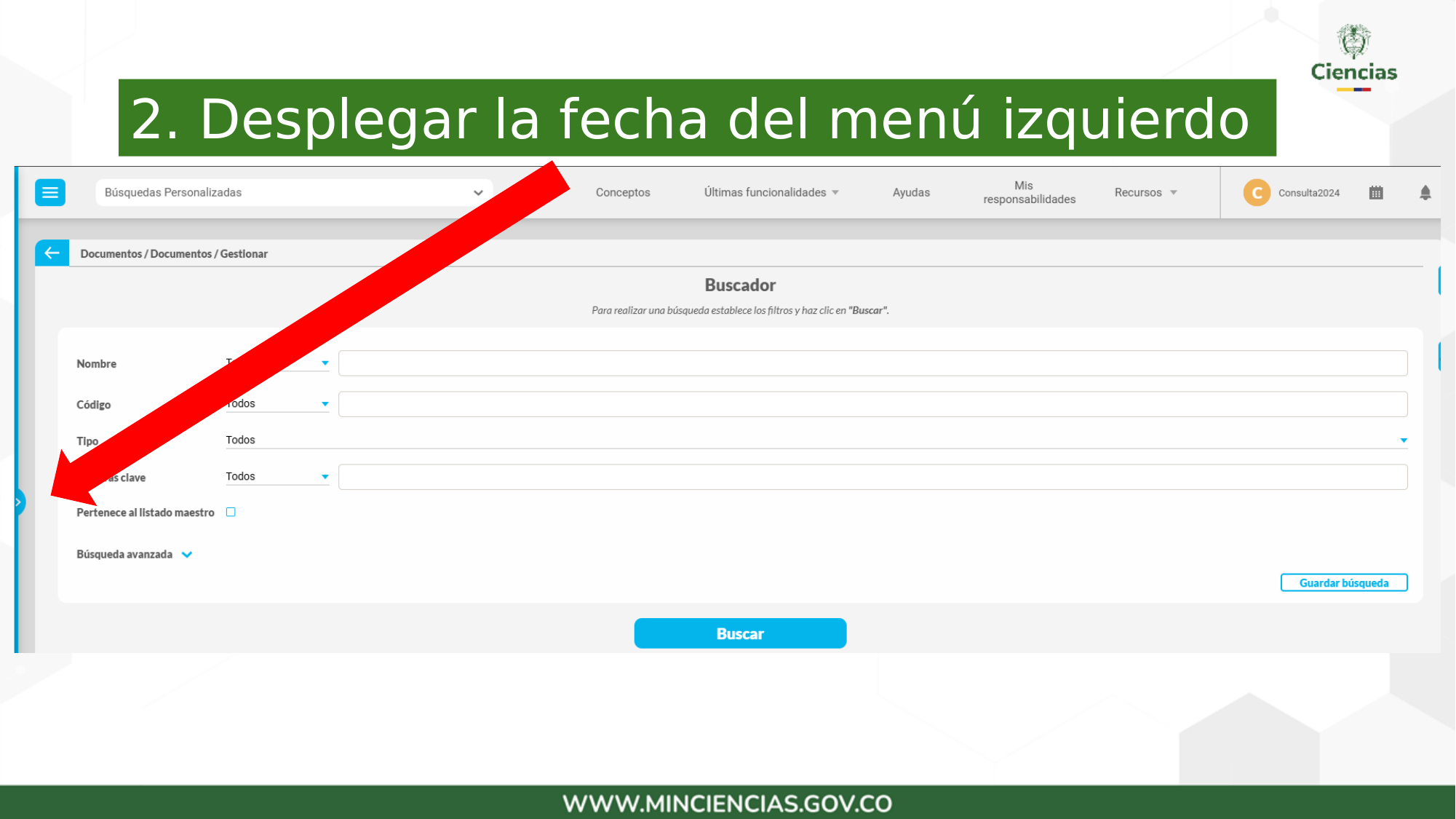

# 2. Desplegar la fecha del menú izquierdo